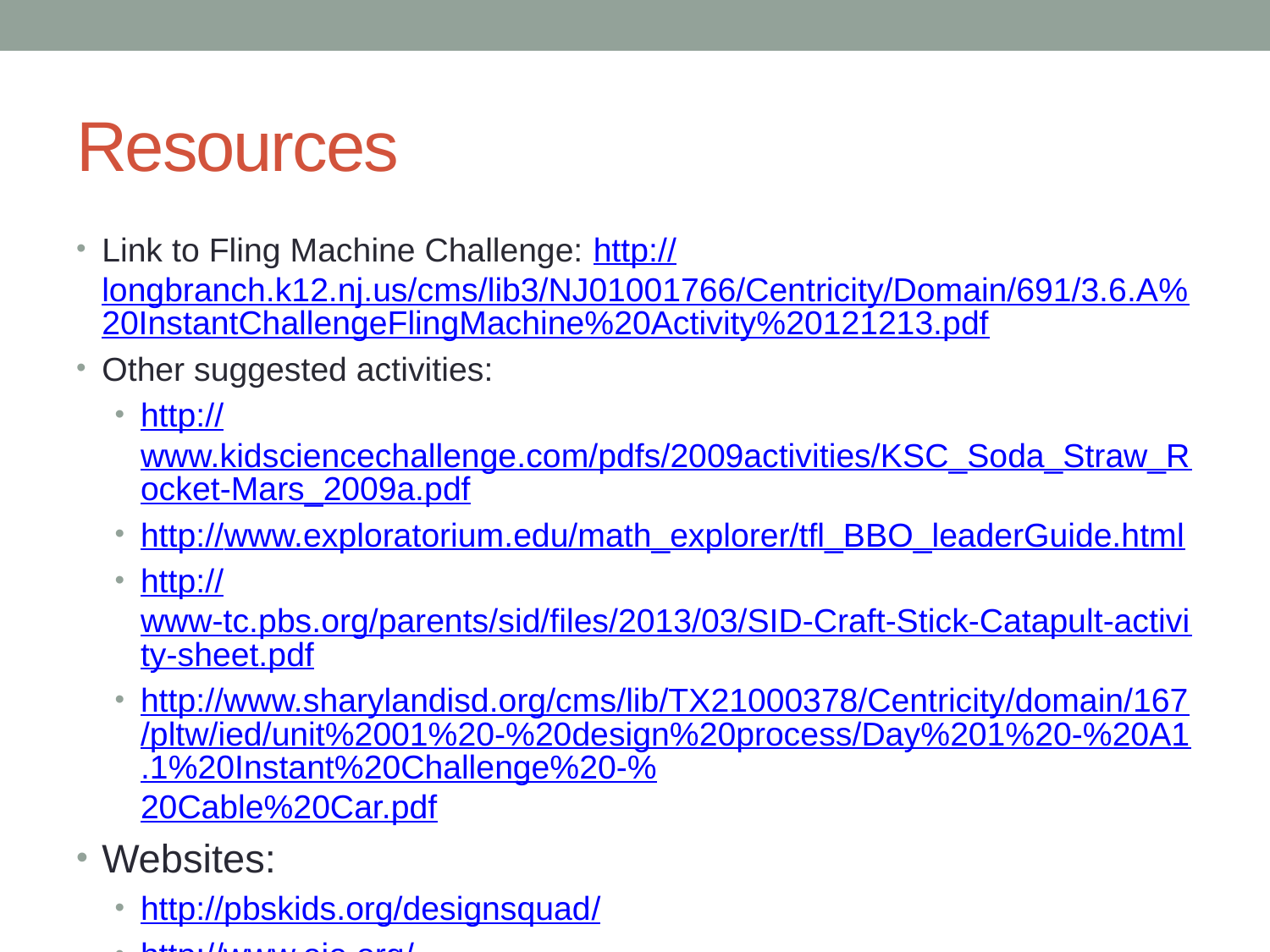

# Resources
Link to Fling Machine Challenge: http://longbranch.k12.nj.us/cms/lib3/NJ01001766/Centricity/Domain/691/3.6.A%20InstantChallengeFlingMachine%20Activity%20121213.pdf
Other suggested activities:
http://www.kidsciencechallenge.com/pdfs/2009activities/KSC_Soda_Straw_Rocket-Mars_2009a.pdf
http://www.exploratorium.edu/math_explorer/tfl_BBO_leaderGuide.html
http://www-tc.pbs.org/parents/sid/files/2013/03/SID-Craft-Stick-Catapult-activity-sheet.pdf
http://www.sharylandisd.org/cms/lib/TX21000378/Centricity/domain/167/pltw/ied/unit%2001%20-%20design%20process/Day%201%20-%20A1.1%20Instant%20Challenge%20-%20Cable%20Car.pdf
Websites:
http://pbskids.org/designsquad/
http://www.eie.org/
http://www.nasa.gov/audience/foreducators/#.VNWJXvnF98E